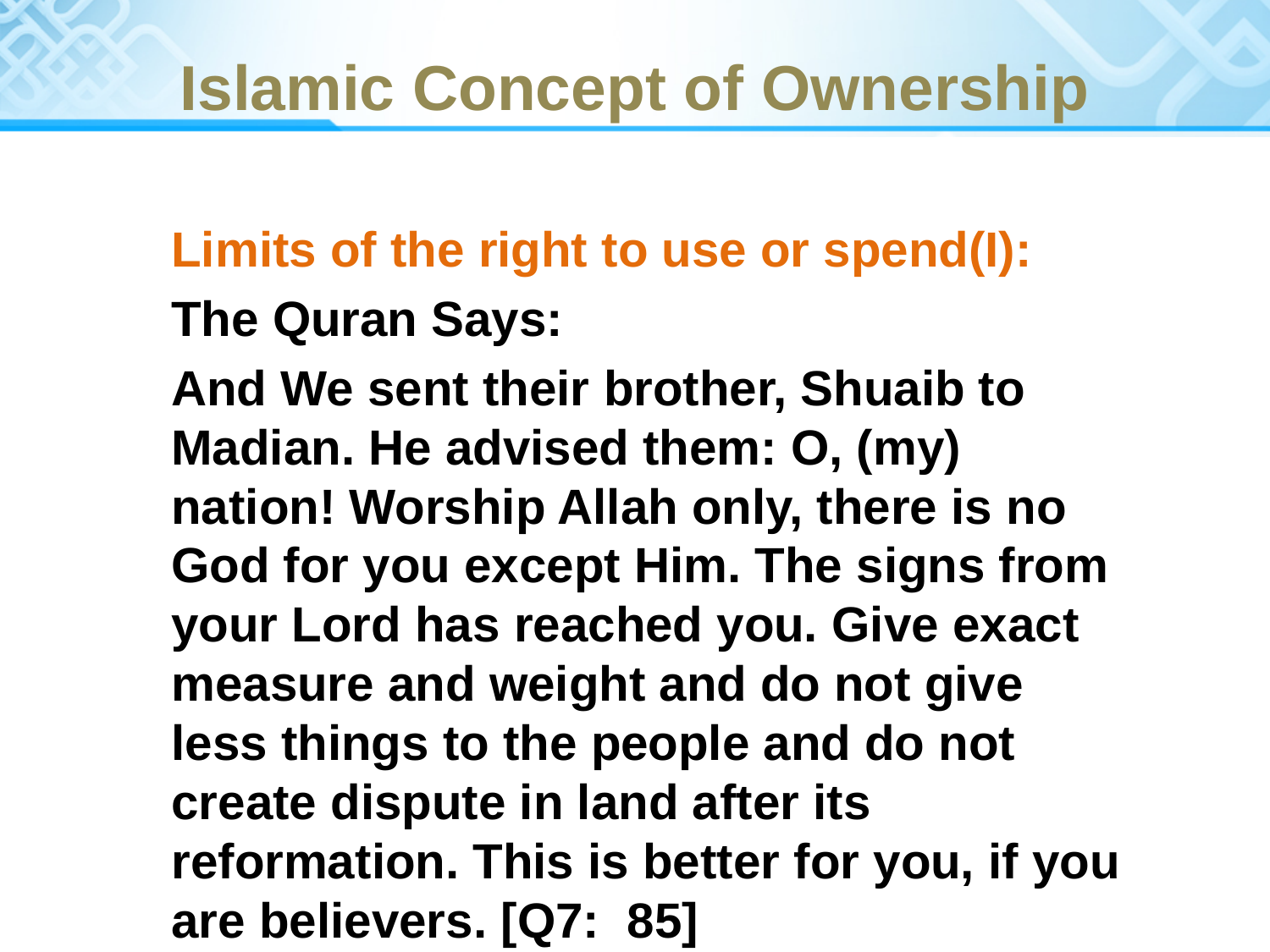

# Islamic Concept of Ownership

Limits of the right to use or spend(I):
The Quran Says:
And We sent their brother, Shuaib to Madian. He advised them: O, (my) nation! Worship Allah only, there is no God for you except Him. The signs from your Lord has reached you. Give exact measure and weight and do not give less things to the people and do not create dispute in land after its reformation. This is better for you, if you are believers. [Q7:  85]